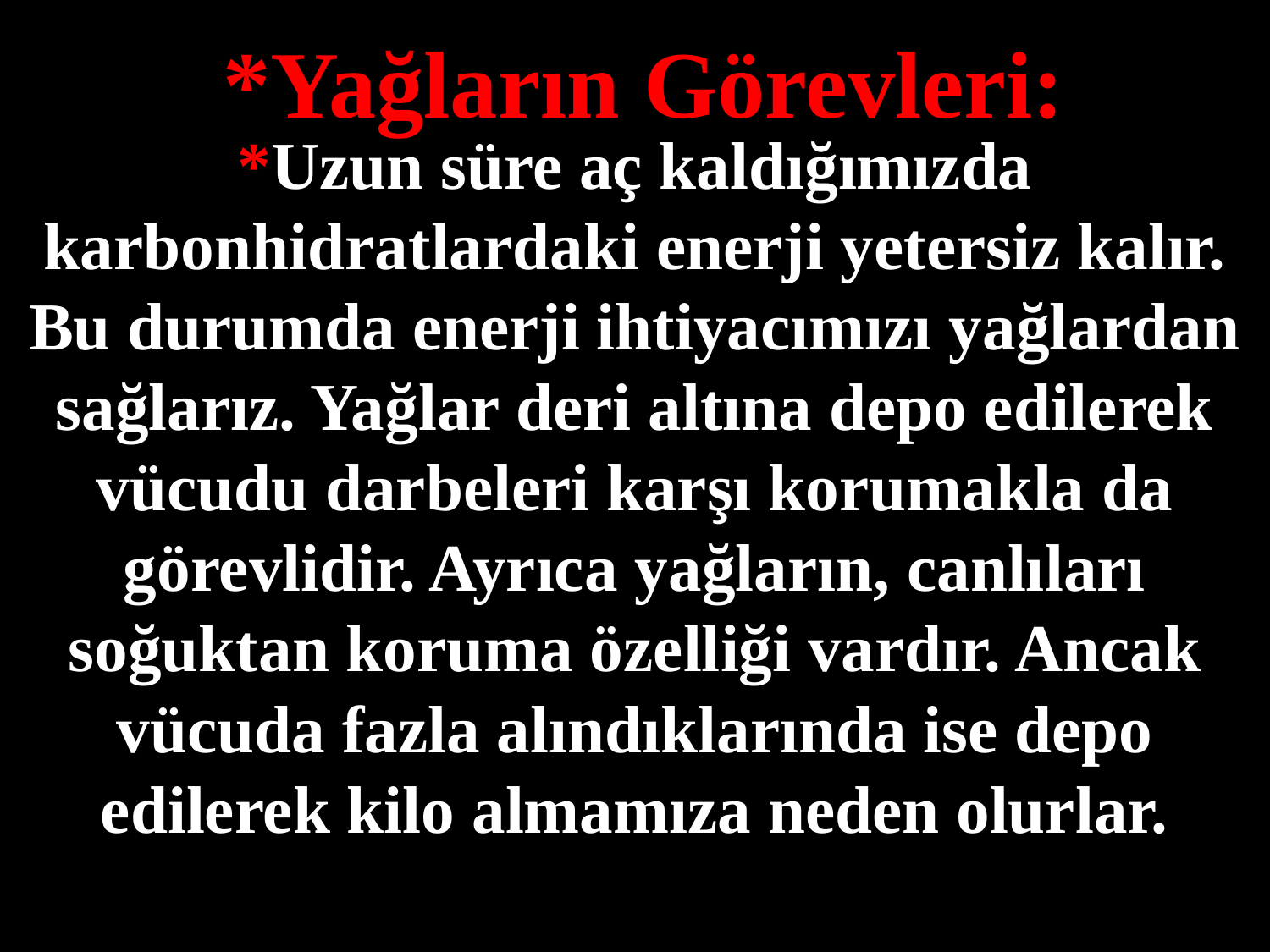

*Yağların Görevleri:
*Uzun süre aç kaldığımızda karbonhidratlardaki enerji yetersiz kalır. Bu durumda enerji ihtiyacımızı yağlardan sağlarız. Yağlar deri altına depo edilerek vücudu darbeleri karşı korumakla da görevlidir. Ayrıca yağların, canlıları soğuktan koruma özelliği vardır. Ancak vücuda fazla alındıklarında ise depo edilerek kilo almamıza neden olurlar.
#